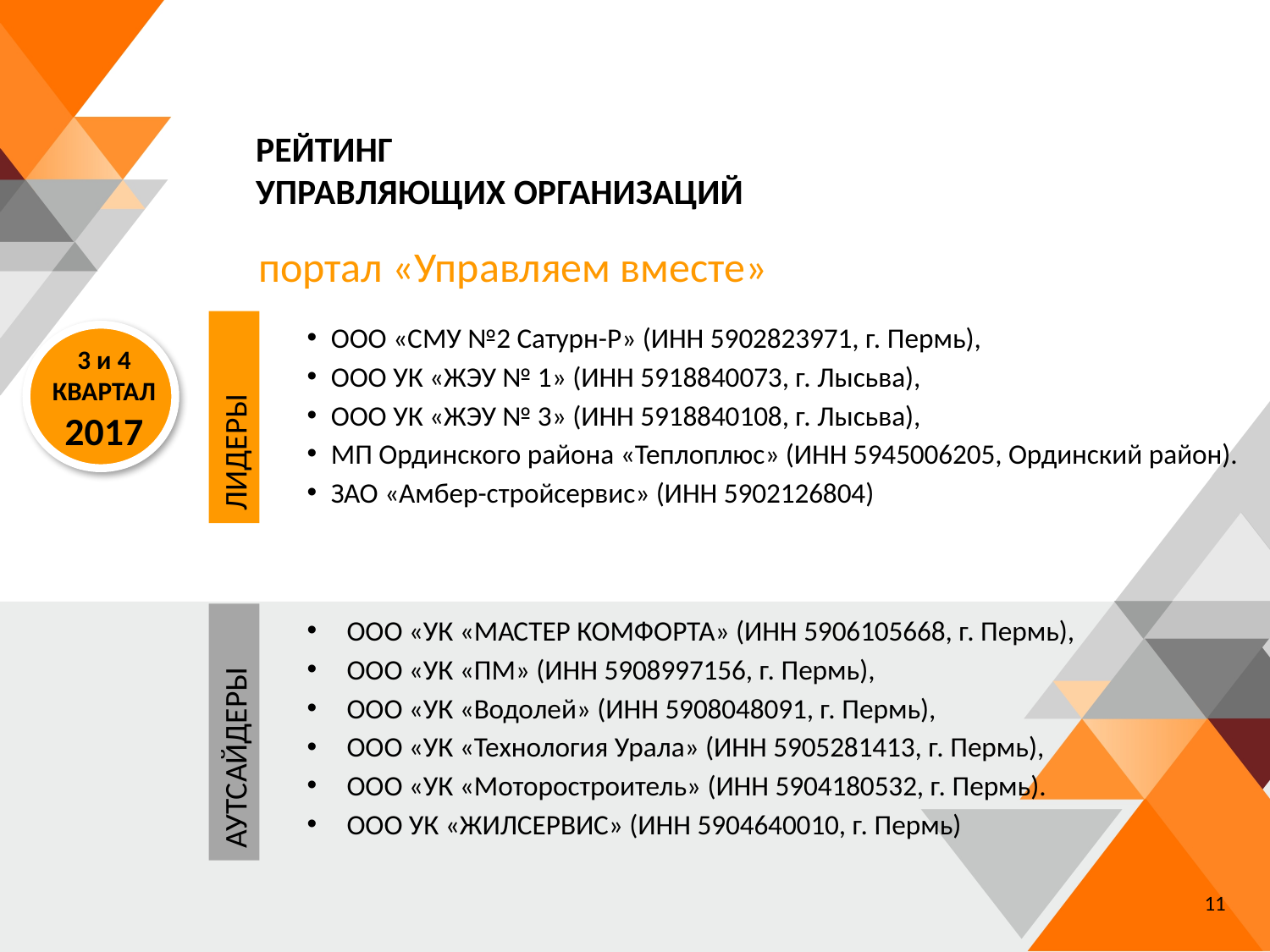

РЕЙТИНГ
УПРАВЛЯЮЩИХ ОРГАНИЗАЦИЙ
портал «Управляем вместе»
ООО «СМУ №2 Сатурн-Р» (ИНН 5902823971, г. Пермь),
ООО УК «ЖЭУ № 1» (ИНН 5918840073, г. Лысьва),
ООО УК «ЖЭУ № 3» (ИНН 5918840108, г. Лысьва),
МП Ординского района «Теплоплюс» (ИНН 5945006205, Ординский район).
ЗАО «Амбер-стройсервис» (ИНН 5902126804)

3 и 4 КВАРТАЛ2017
ЛИДЕРЫ
ООО «УК «МАСТЕР КОМФОРТА» (ИНН 5906105668, г. Пермь),
ООО «УК «ПМ» (ИНН 5908997156, г. Пермь),
ООО «УК «Водолей» (ИНН 5908048091, г. Пермь),
ООО «УК «Технология Урала» (ИНН 5905281413, г. Пермь),
ООО «УК «Моторостроитель» (ИНН 5904180532, г. Пермь).
ООО УК «ЖИЛСЕРВИС» (ИНН 5904640010, г. Пермь)
АУТСАЙДЕРЫ
11